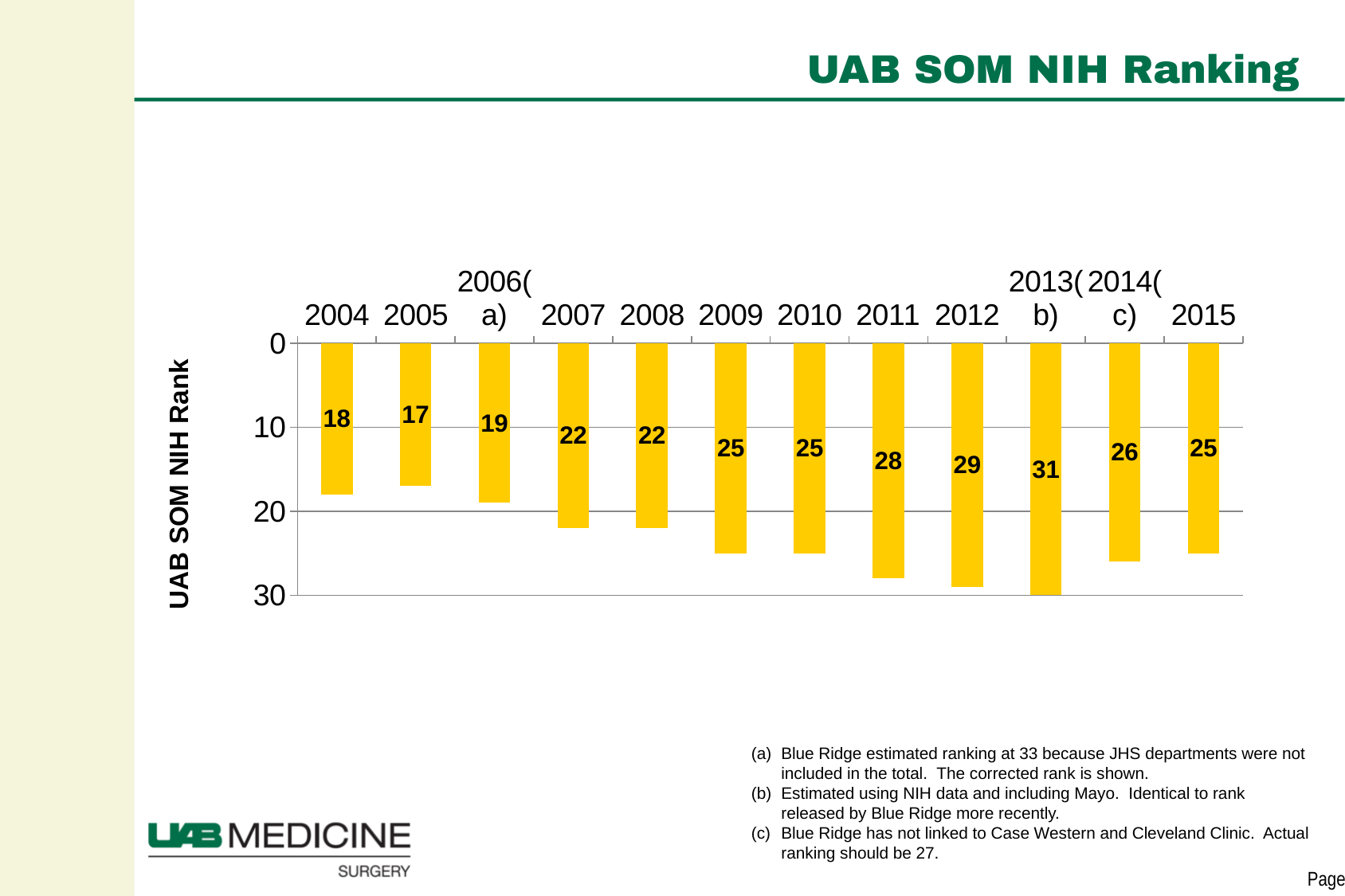

# UAB SOM NIH Ranking

### Chart

| Category | Series 1 |
|---|---|
| 2004 | 18.0 |
| 2005 | 17.0 |
| 2006(a) | 19.0 |
| 2007 | 22.0 |
| 2008 | 22.0 |
| 2009 | 25.0 |
| 2010 | 25.0 |
| 2011 | 28.0 |
| 2012 | 29.0 |
| 2013(b) | 31.0 |
| 2014(c) | 26.0 |
| 2015 | 25.0 |
UAB SOM NIH Rank
Blue Ridge estimated ranking at 33 because JHS departments were not included in the total.  The corrected rank is shown.
Estimated using NIH data and including Mayo.  Identical to rank released by Blue Ridge more recently.
Blue Ridge has not linked to Case Western and Cleveland Clinic.  Actual ranking should be 27.